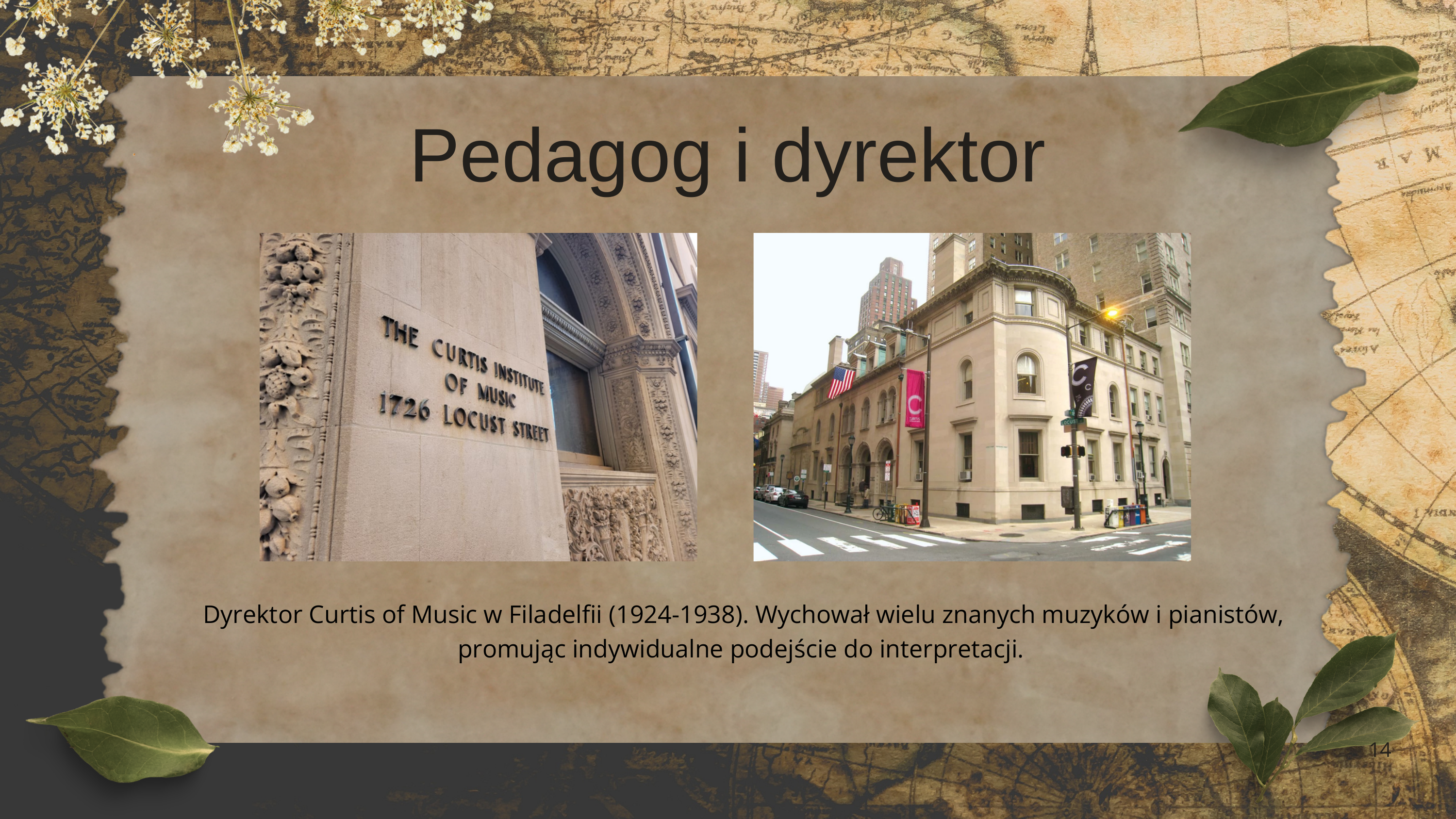

Pedagog i dyrektor

Dyrektor Curtis of Music w Filadelfii (1924-1938). Wychował wielu znanych muzyków i pianistów, promując indywidualne podejście do interpretacji.

14